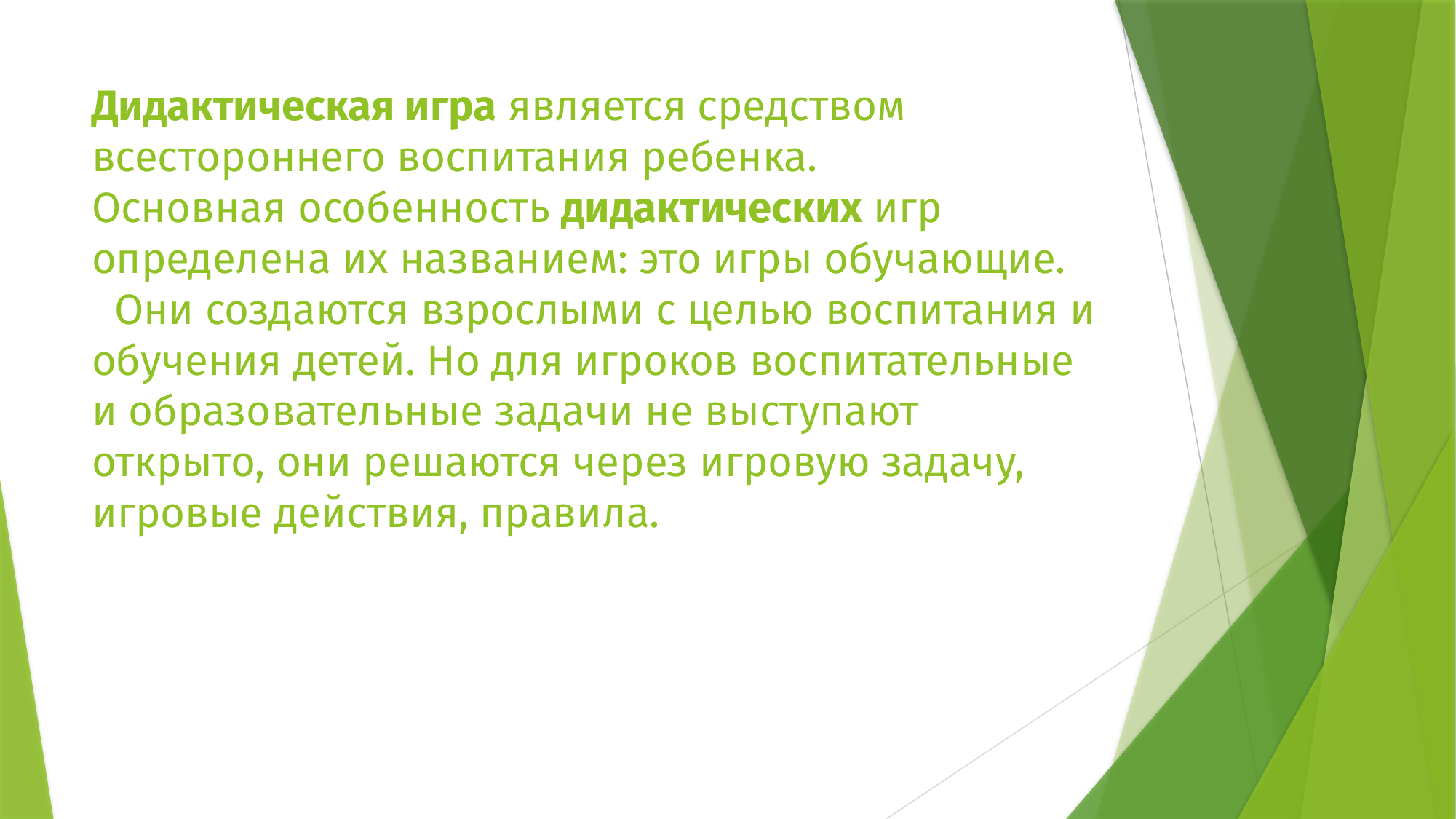

# Дидактическая игра является средством всестороннего воспитания ребенка. Основная особенность дидактических игр определена их названием: это игры обучающие.   Они создаются взрослыми с целью воспитания и обучения детей. Но для игроков воспитательные и образовательные задачи не выступают открыто, они решаются через игровую задачу, игровые действия, правила.